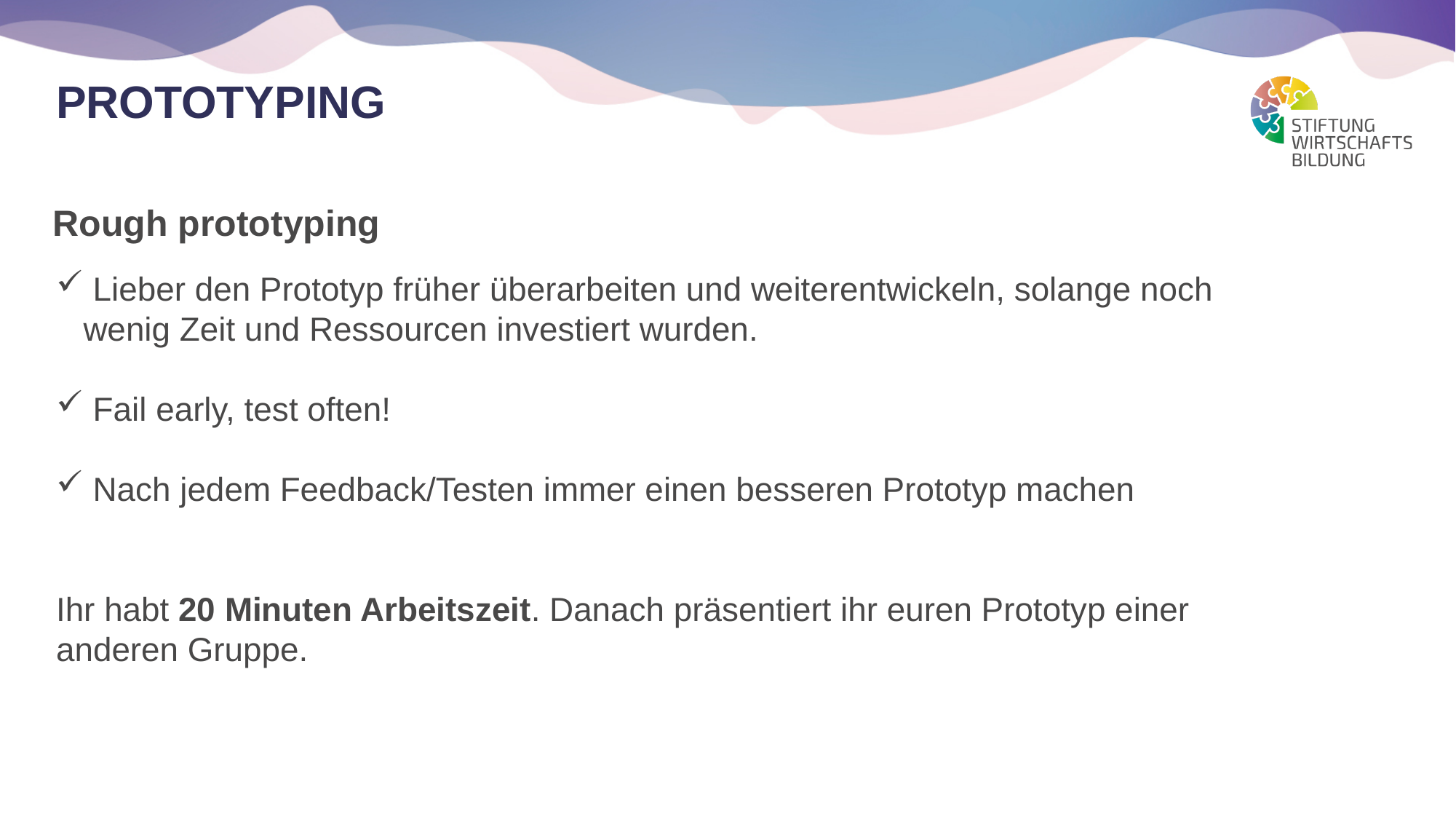

# Prototyping
Rough prototyping
 Lieber den Prototyp früher überarbeiten und weiterentwickeln, solange noch wenig Zeit und Ressourcen investiert wurden.

 Fail early, test often!

 Nach jedem Feedback/Testen immer einen besseren Prototyp machen

Ihr habt 20 Minuten Arbeitszeit. Danach präsentiert ihr euren Prototyp einer anderen Gruppe.